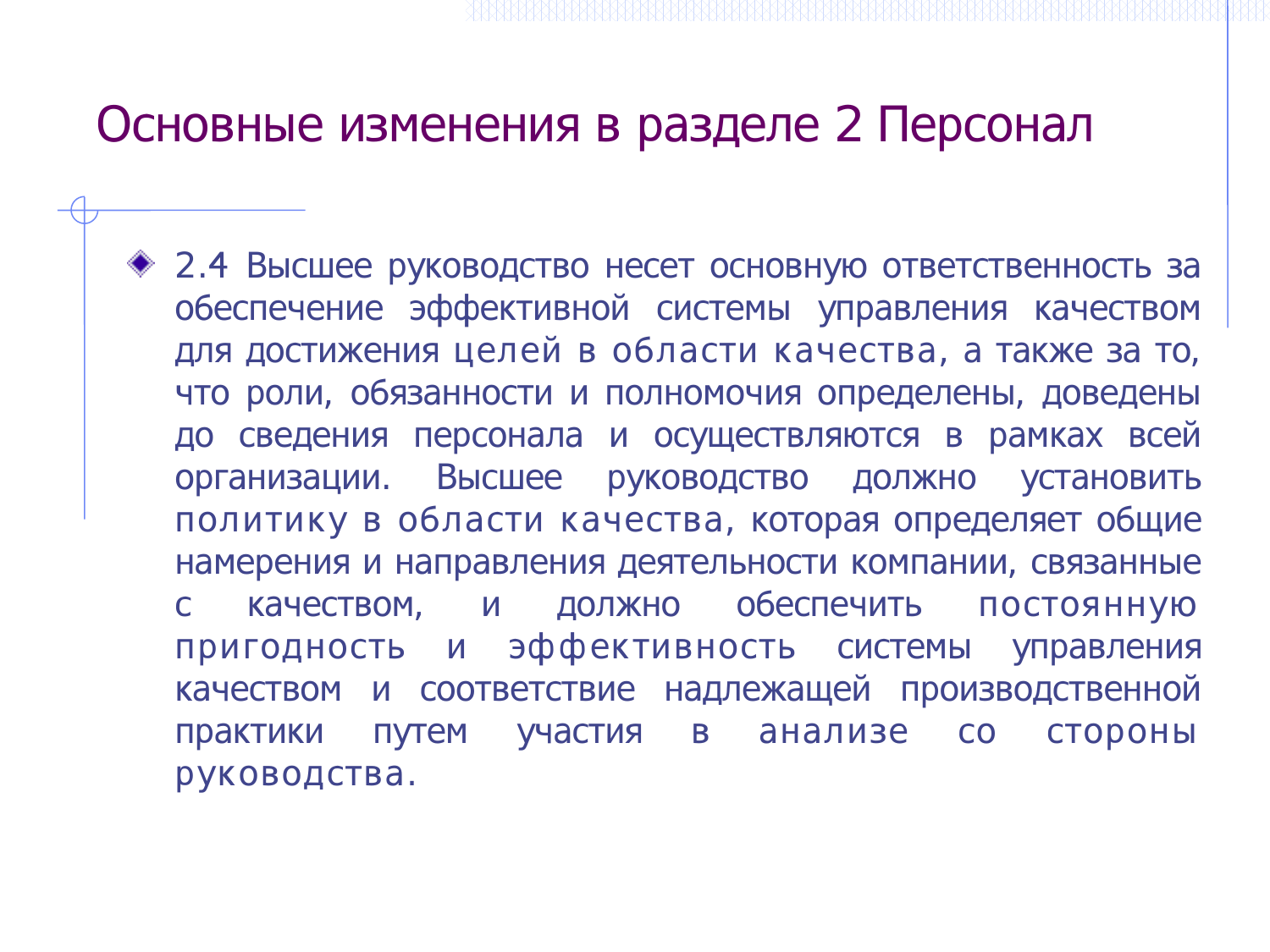

Основные изменения в разделе 2 Персонал
2.4 Высшее руководство несет основную ответственность за обеспечение эффективной системы управления качеством для достижения целей в области качества, а также за то, что роли, обязанности и полномочия определены, доведены до сведения персонала и осуществляются в рамках всей организации. Высшее руководство должно установить политику в области качества, которая определяет общие намерения и направления деятельности компании, связанные с качеством, и должно обеспечить постоянную пригодность и эффективность системы управления качеством и соответствие надлежащей производственной практики путем участия в анализе со стороны руководства.